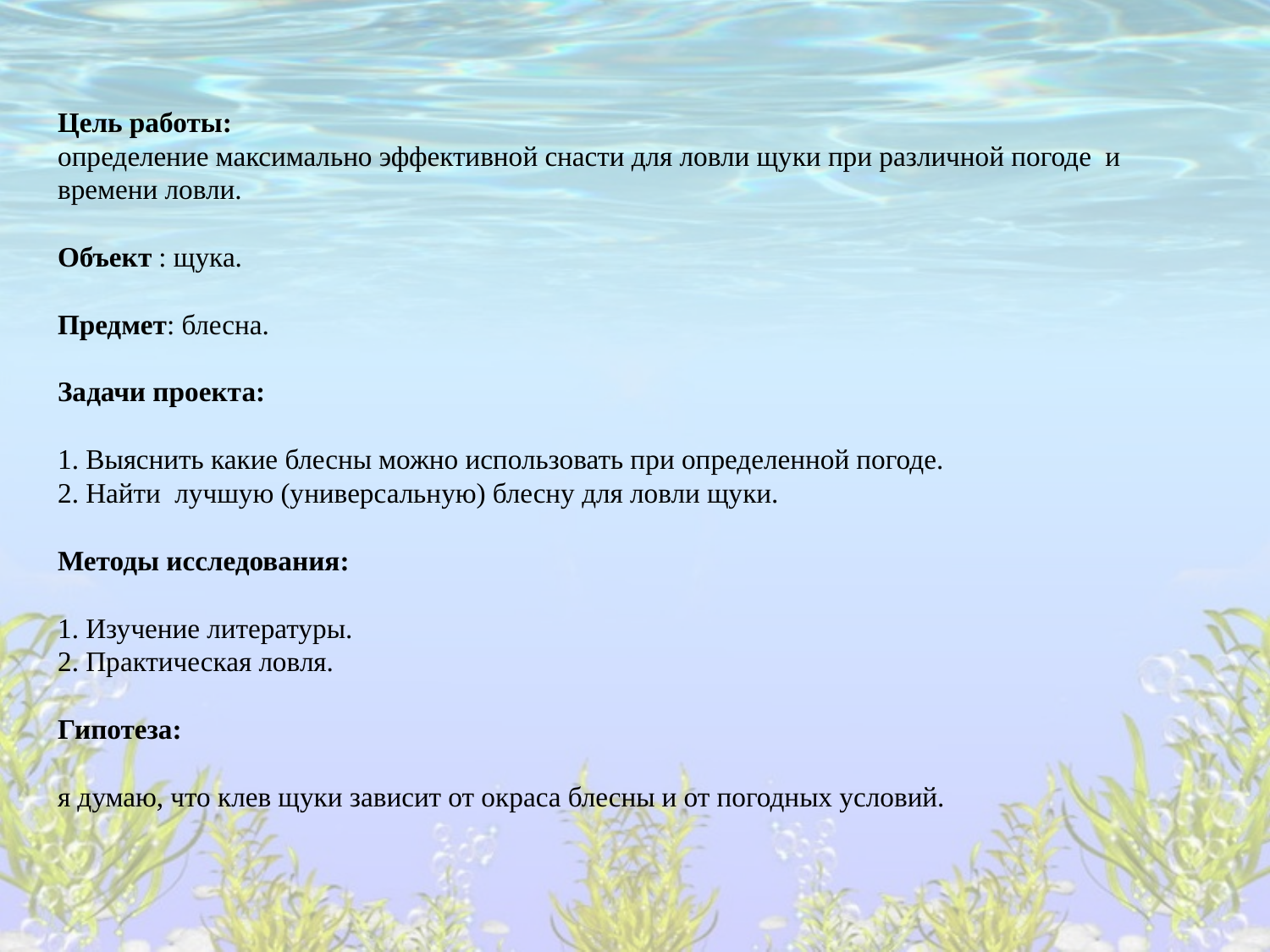

# Цель работы: определение максимально эффективной снасти для ловли щуки при различной погоде  и времени ловли. Объект : щука. Предмет: блесна. Задачи проекта: 1. Выяснить какие блесны можно использовать при определенной погоде. 2. Найти  лучшую (универсальную) блесну для ловли щуки. Методы исследования: 1. Изучение литературы. 2. Практическая ловля. Гипотеза: я думаю, что клев щуки зависит от окраса блесны и от погодных условий.